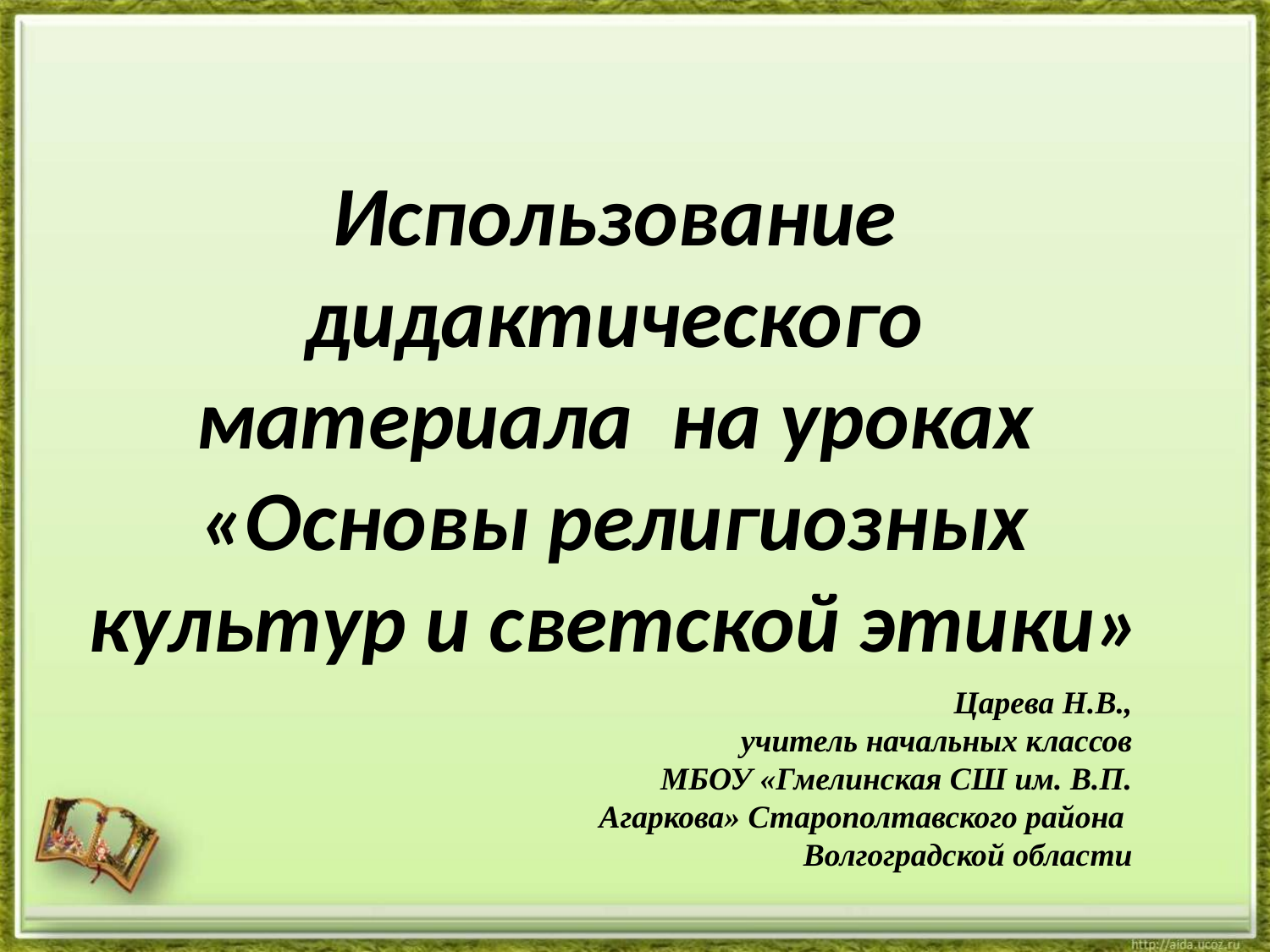

# Использование дидактического материала  на уроках «Основы религиозных культур и светской этики»
Царева Н.В.,
  учитель начальных классов
 МБОУ «Гмелинская СШ им. В.П. Агаркова» Старополтавского района
Волгоградской области